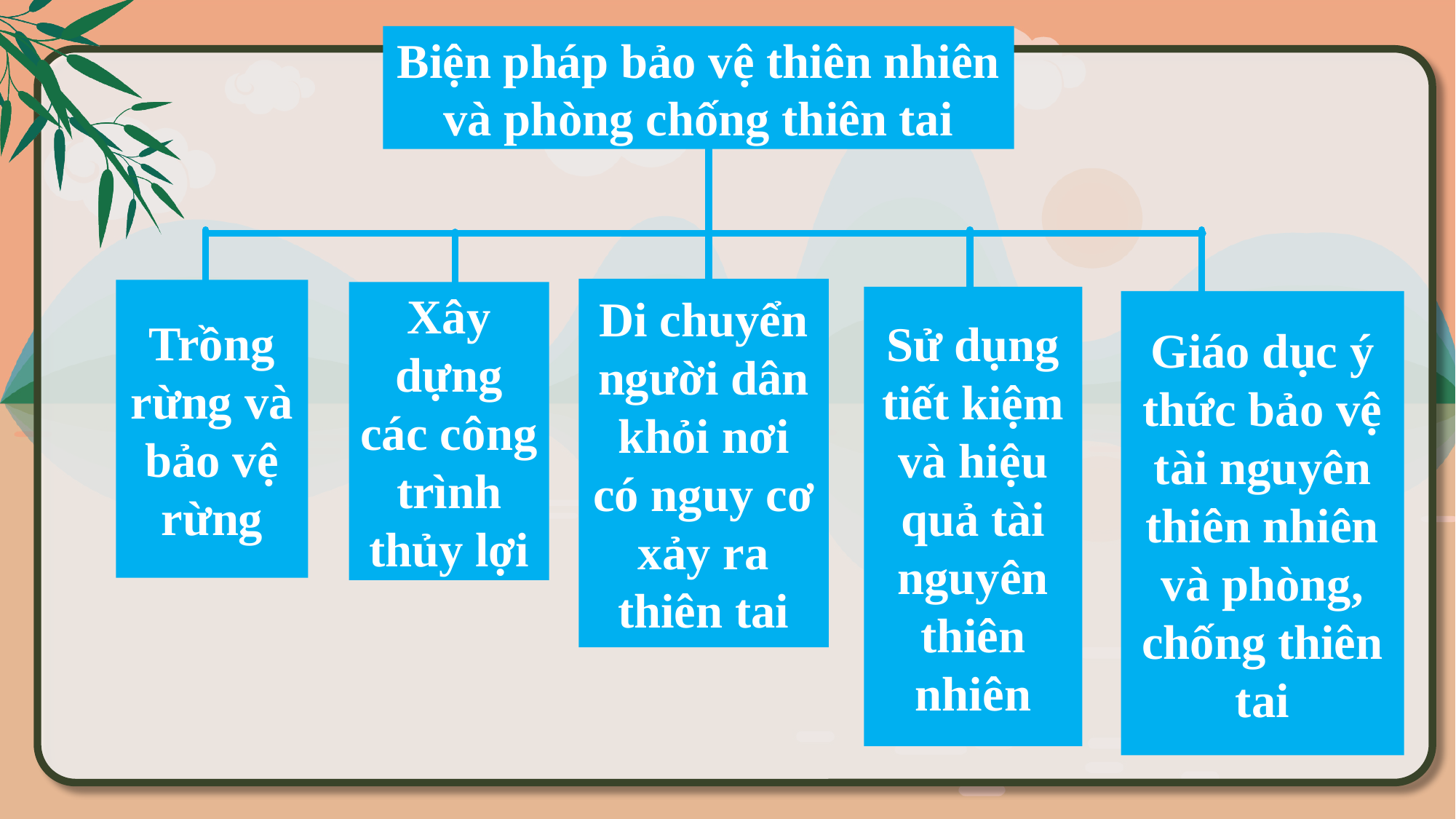

Biện pháp bảo vệ thiên nhiên và phòng chống thiên tai
Di chuyển người dân khỏi nơi có nguy cơ xảy ra thiên tai
Trồng rừng và bảo vệ rừng
Xây dựng các công trình thủy lợi
Sử dụng tiết kiệm và hiệu quả tài nguyên thiên nhiên
Giáo dục ý thức bảo vệ tài nguyên thiên nhiên và phòng, chống thiên tai